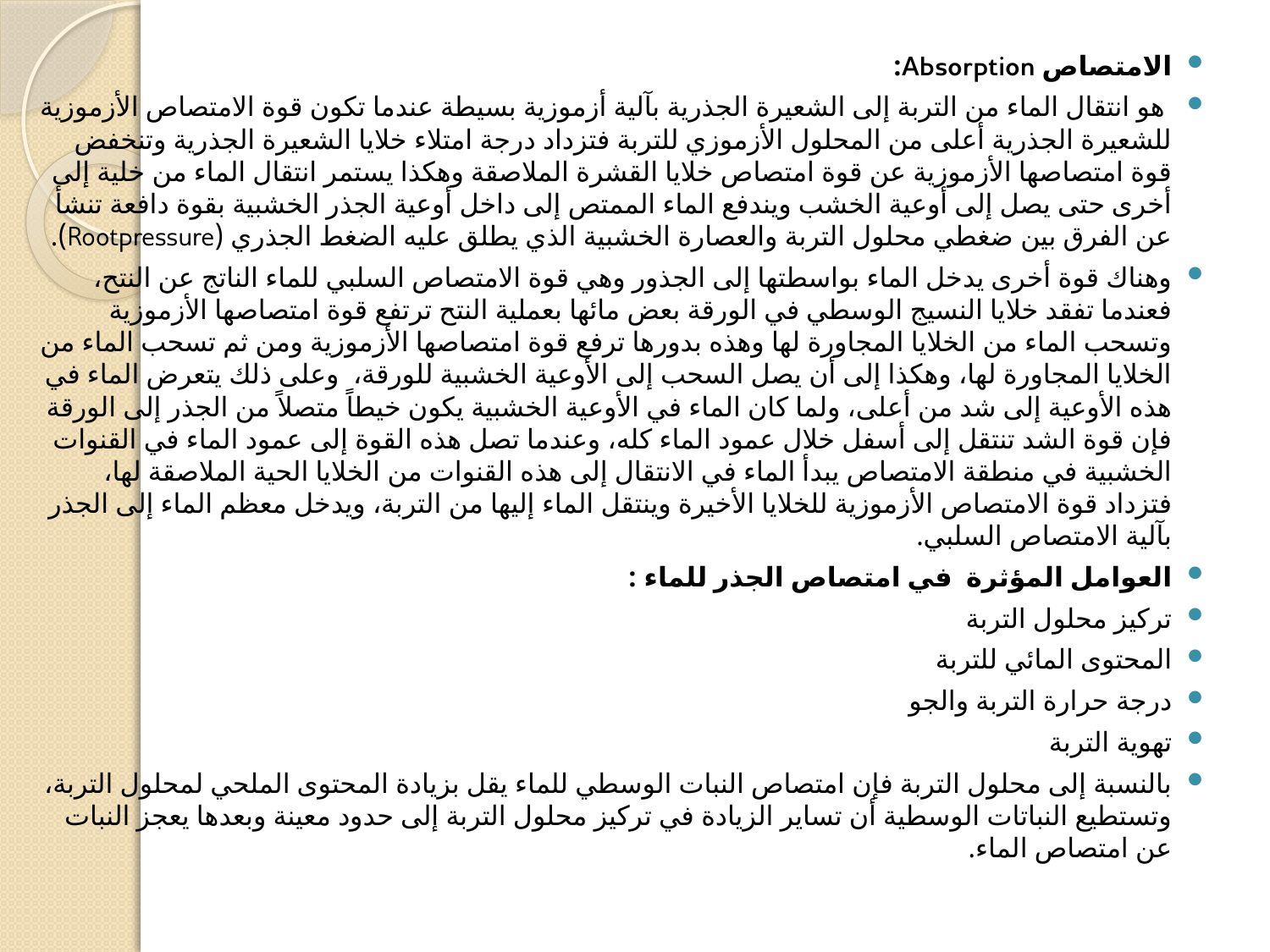

#
الامتصاص Absorption:
 هو انتقال الماء من التربة إلى الشعيرة الجذرية بآلية أزموزية بسيطة عندما تكون قوة الامتصاص الأزموزية للشعيرة الجذرية أعلى من المحلول الأزموزي للتربة فتزداد درجة امتلاء خلايا الشعيرة الجذرية وتنخفض قوة امتصاصها الأزموزية عن قوة امتصاص خلايا القشرة الملاصقة وهكذا يستمر انتقال الماء من خلية إلى أخرى حتى يصل إلى أوعية الخشب ويندفع الماء الممتص إلى داخل أوعية الجذر الخشبية بقوة دافعة تنشأ عن الفرق بين ضغطي محلول التربة والعصارة الخشبية الذي يطلق عليه الضغط الجذري (Rootpressure).
وهناك قوة أخرى يدخل الماء بواسطتها إلى الجذور وهي قوة الامتصاص السلبي للماء الناتج عن النتح، فعندما تفقد خلايا النسيج الوسطي في الورقة بعض مائها بعملية النتح ترتفع قوة امتصاصها الأزموزية وتسحب الماء من الخلايا المجاورة لها وهذه بدورها ترفع قوة امتصاصها الأزموزية ومن ثم تسحب الماء من الخلايا المجاورة لها، وهكذا إلى أن يصل السحب إلى الأوعية الخشبية للورقة،  وعلى ذلك يتعرض الماء في هذه الأوعية إلى شد من أعلى، ولما كان الماء في الأوعية الخشبية يكون خيطاً متصلاً من الجذر إلى الورقة فإن قوة الشد تنتقل إلى أسفل خلال عمود الماء كله، وعندما تصل هذه القوة إلى عمود الماء في القنوات الخشبية في منطقة الامتصاص يبدأ الماء في الانتقال إلى هذه القنوات من الخلايا الحية الملاصقة لها، فتزداد قوة الامتصاص الأزموزية للخلايا الأخيرة وينتقل الماء إليها من التربة، ويدخل معظم الماء إلى الجذر بآلية الامتصاص السلبي.
العوامل المؤثرة  في امتصاص الجذر للماء :
تركيز محلول التربة
المحتوى المائي للتربة
درجة حرارة التربة والجو
تهوية التربة
بالنسبة إلى محلول التربة فإن امتصاص النبات الوسطي للماء يقل بزيادة المحتوى الملحي لمحلول التربة، وتستطيع النباتات الوسطية أن تساير الزيادة في تركيز محلول التربة إلى حدود معينة وبعدها يعجز النبات عن امتصاص الماء.